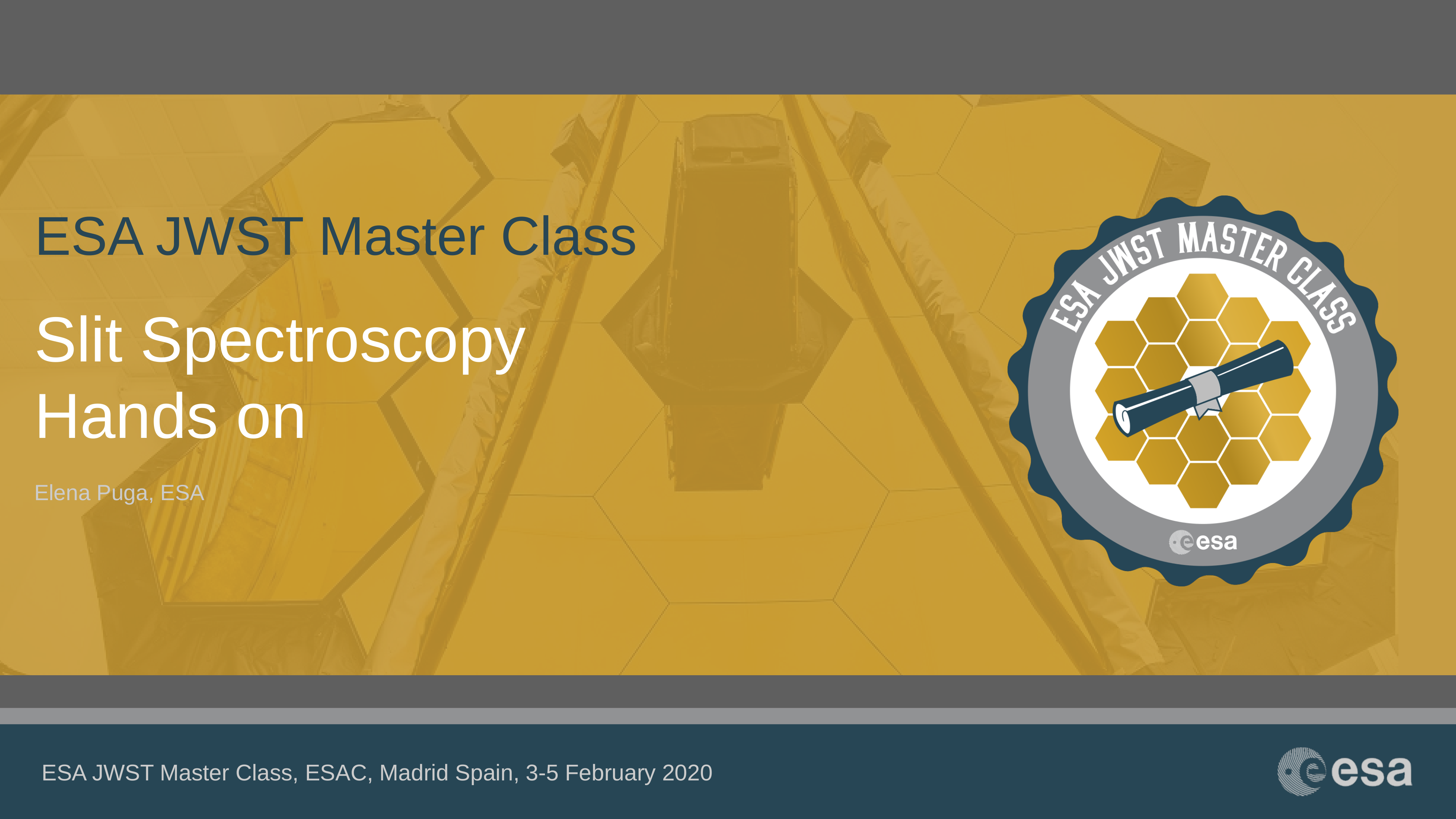

# Slit Spectroscopy Hands on
Elena Puga, ESA